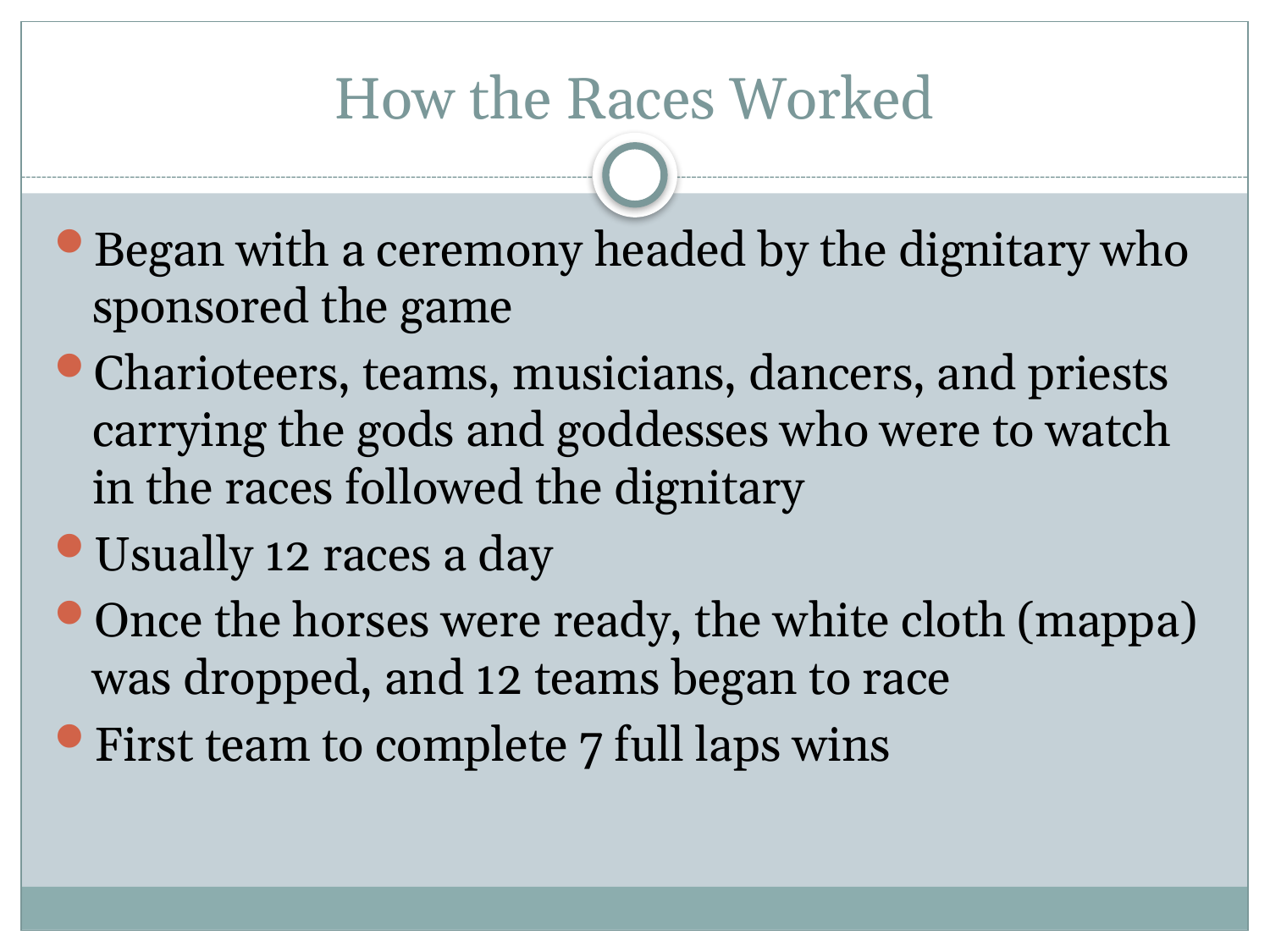

# How the Races Worked
Began with a ceremony headed by the dignitary who sponsored the game
Charioteers, teams, musicians, dancers, and priests carrying the gods and goddesses who were to watch in the races followed the dignitary
Usually 12 races a day
Once the horses were ready, the white cloth (mappa) was dropped, and 12 teams began to race
First team to complete 7 full laps wins